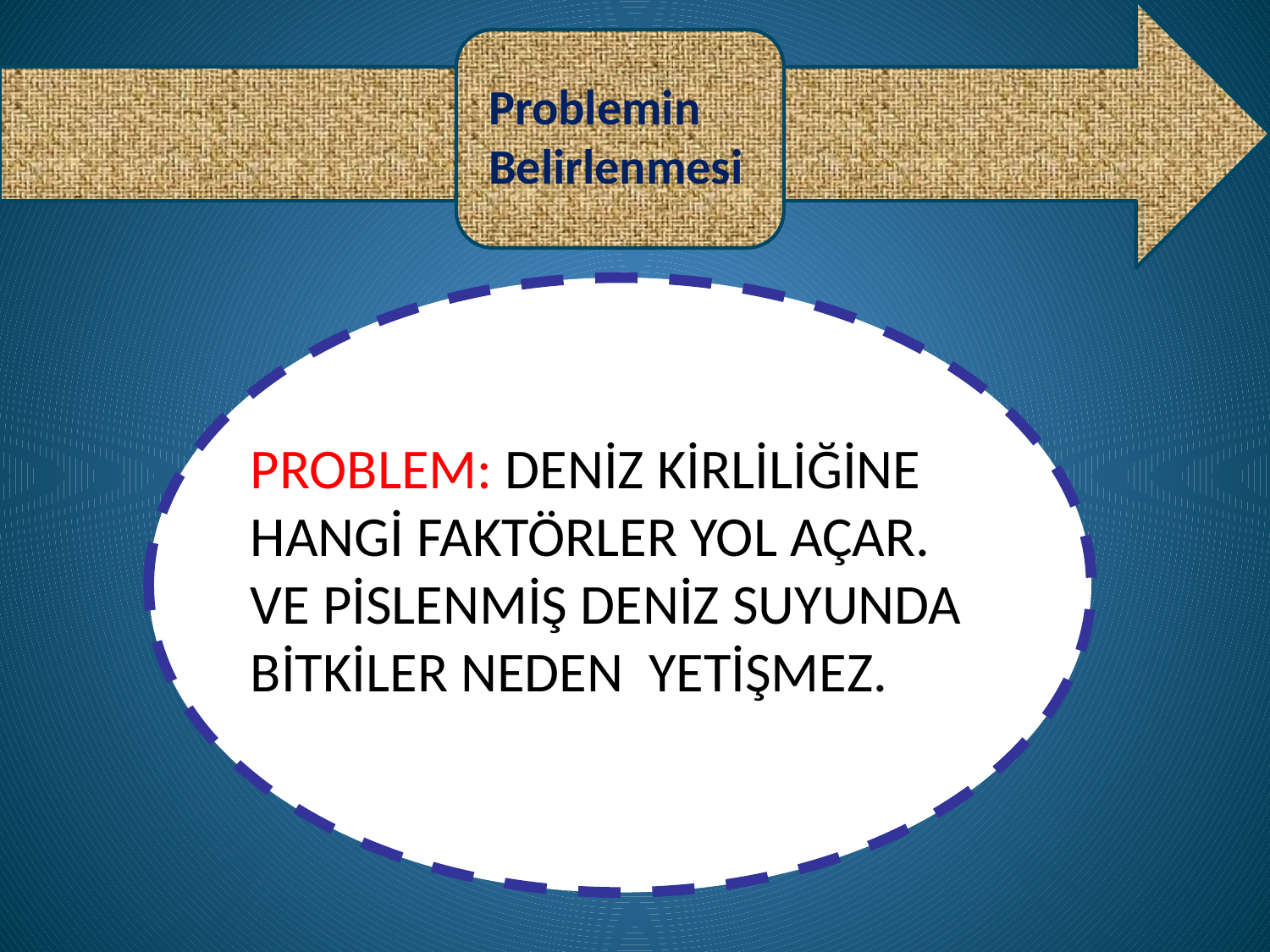

Problemin Belirlenmesi
PROBLEMİN BELİRLENMESİ

PROBLEM: DENİZ KİRLİLİĞİNE HANGİ FAKTÖRLER YOL AÇAR. VE PİSLENMİŞ DENİZ SUYUNDA BİTKİLER NEDEN  YETİŞMEZ.